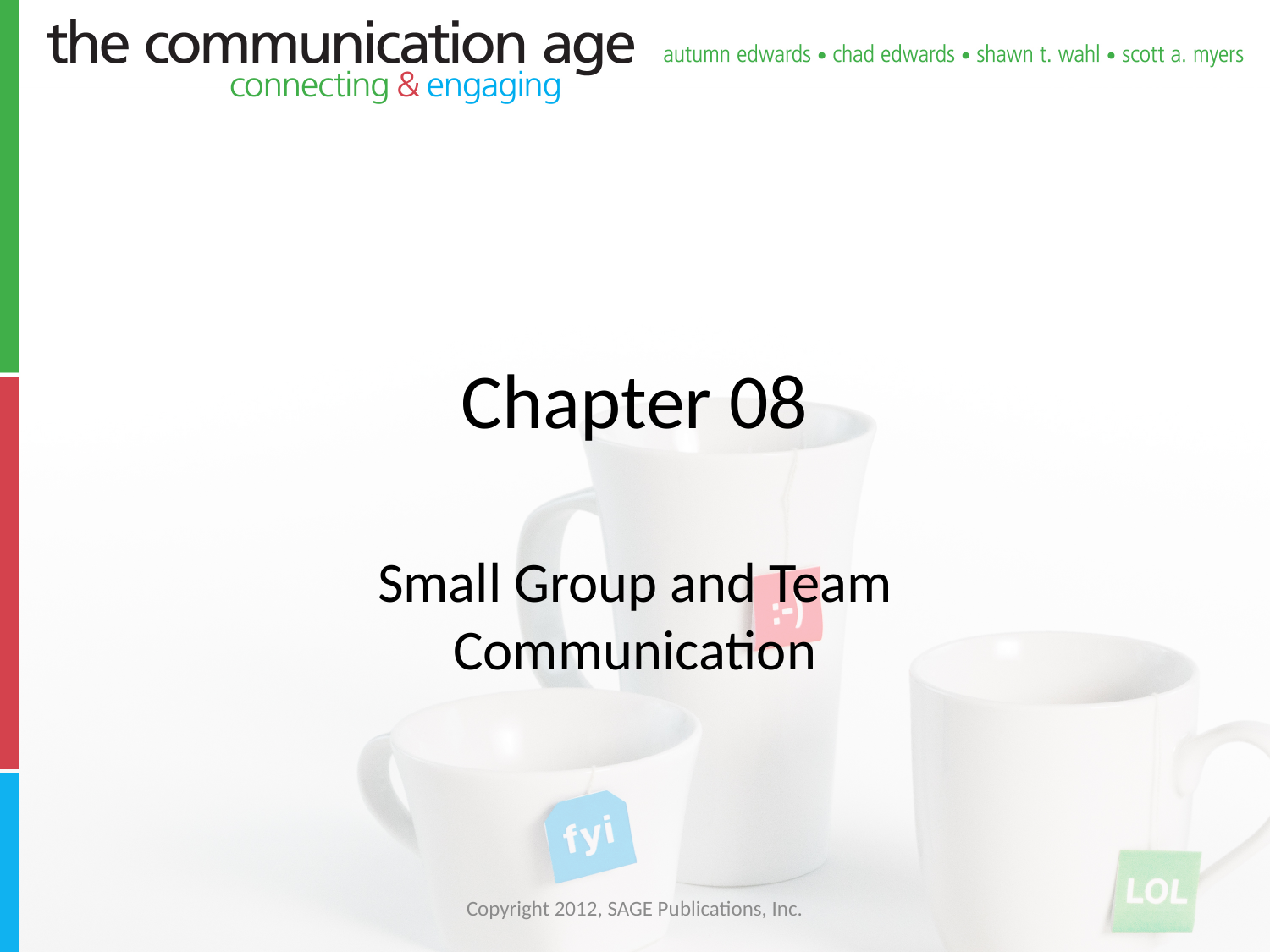

# Chapter 08
Small Group and Team Communication
Copyright 2012, SAGE Publications, Inc.